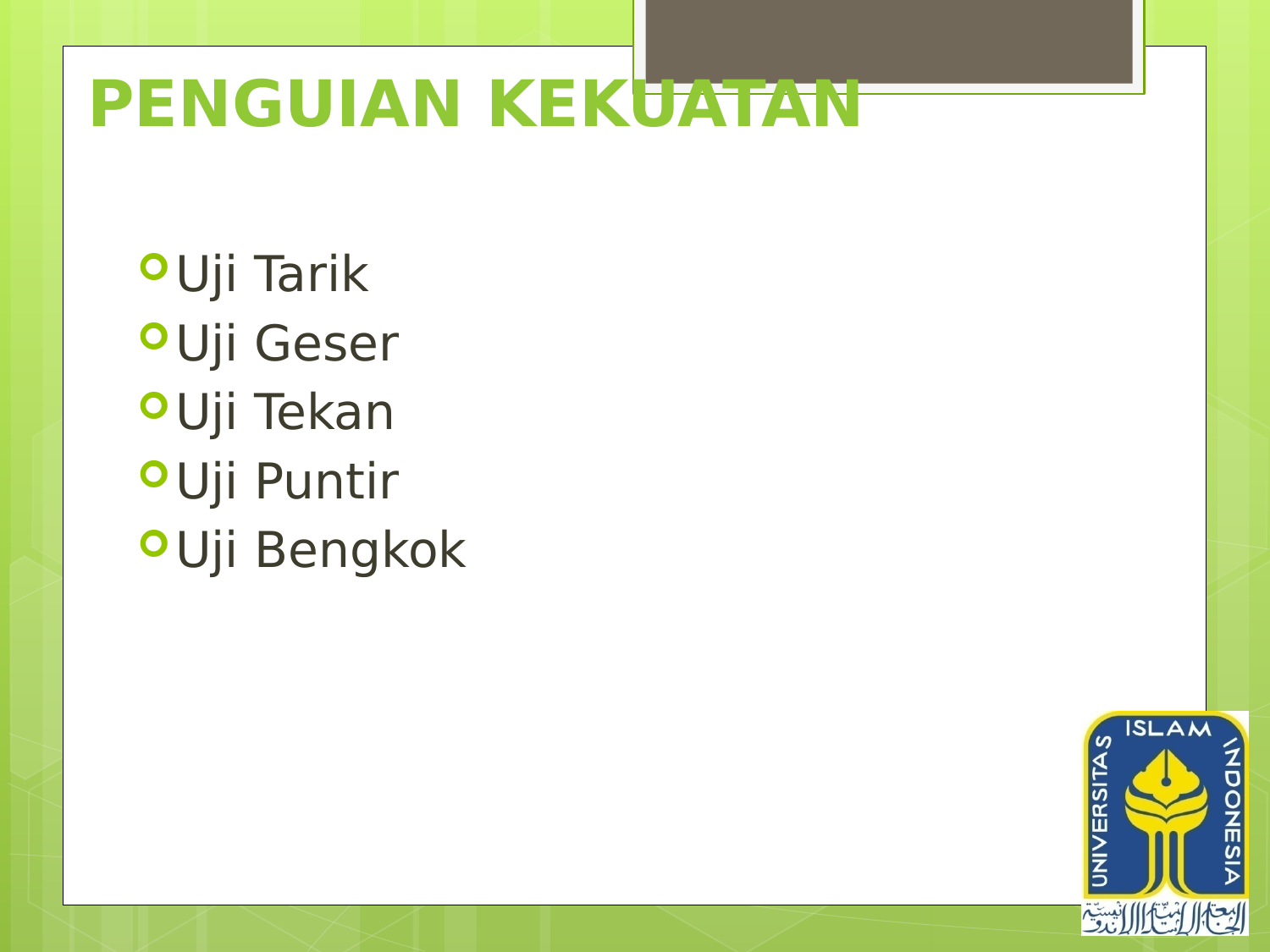

# PENGUIAN KEKUATAN
Uji Tarik
Uji Geser
Uji Tekan
Uji Puntir
Uji Bengkok